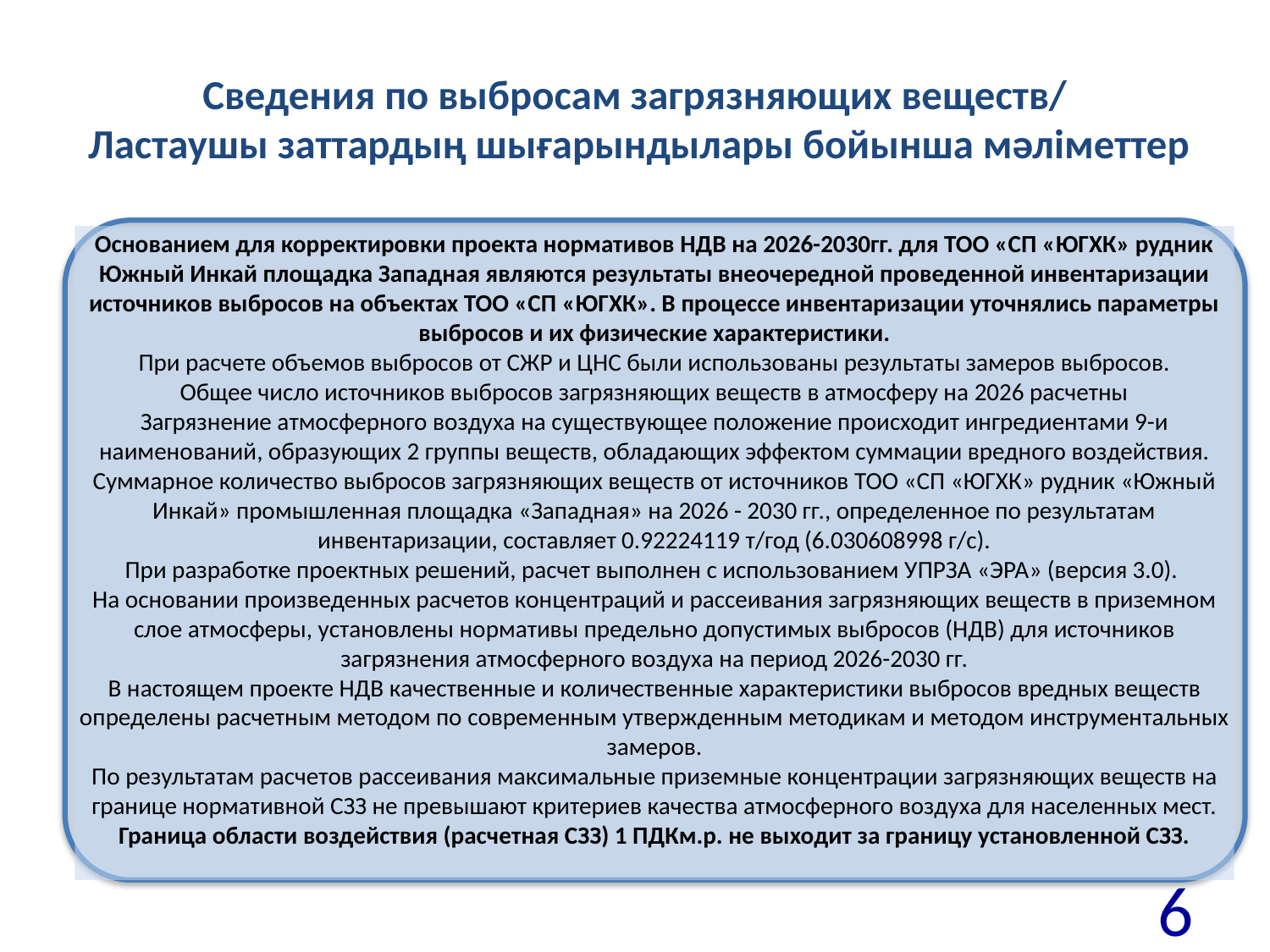

# Сведения по выбросам загрязняющих веществ/ Ластаушы заттардың шығарындылары бойынша мәліметтер

Основанием для корректировки проекта нормативов НДВ на 2026-2030гг. для ТОО «СП «ЮГХК» рудник Южный Инкай площадка Западная являются результаты внеочередной проведенной инвентаризации источников выбросов на объектах ТОО «СП «ЮГХК». В процессе инвентаризации уточнялись параметры выбросов и их физические характеристики.
При расчете объемов выбросов от СЖР и ЦНС были использованы результаты замеров выбросов.
Общее число источников выбросов загрязняющих веществ в атмосферу на 2026 расчетны
Загрязнение атмосферного воздуха на существующее положение происходит ингредиентами 9-и наименований, образующих 2 группы веществ, обладающих эффектом суммации вредного воздействия.
Суммарное количество выбросов загрязняющих веществ от источников ТОО «СП «ЮГХК» рудник «Южный Инкай» промышленная площадка «Западная» на 2026 - 2030 гг., определенное по результатам инвентаризации, составляет 0.92224119 т/год (6.030608998 г/с).
При разработке проектных решений, расчет выполнен с использованием УПРЗА «ЭРА» (версия 3.0).
На основании произведенных расчетов концентраций и рассеивания загрязняющих веществ в приземном слое атмосферы, установлены нормативы предельно допустимых выбросов (НДВ) для источников загрязнения атмосферного воздуха на период 2026-2030 гг.
В настоящем проекте НДВ качественные и количественные характеристики выбросов вредных веществ определены расчетным методом по современным утвержденным методикам и методом инструментальных замеров.
По результатам расчетов рассеивания максимальные приземные концентрации загрязняющих веществ на границе нормативной СЗЗ не превышают критериев качества атмосферного воздуха для населенных мест. Граница области воздействия (расчетная СЗЗ) 1 ПДКм.р. не выходит за границу установленной СЗЗ.

6